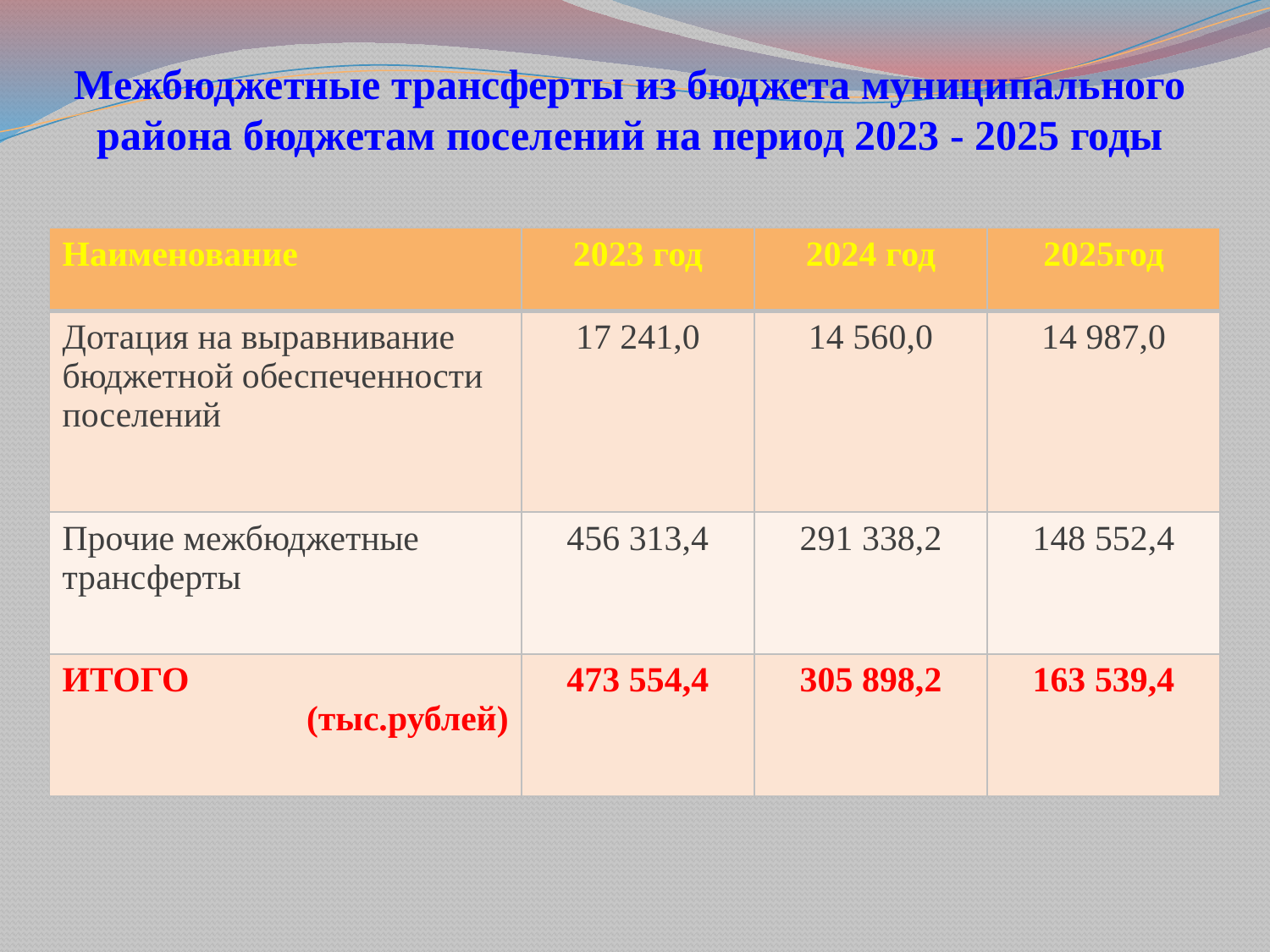

# Межбюджетные трансферты из бюджета муниципального района бюджетам поселений на период 2023 - 2025 годы
| Наименование | 2023 год | 2024 год | 2025год |
| --- | --- | --- | --- |
| Дотация на выравнивание бюджетной обеспеченности поселений | 17 241,0 | 14 560,0 | 14 987,0 |
| Прочие межбюджетные трансферты | 456 313,4 | 291 338,2 | 148 552,4 |
| ИТОГО (тыс.рублей) | 473 554,4 | 305 898,2 | 163 539,4 |